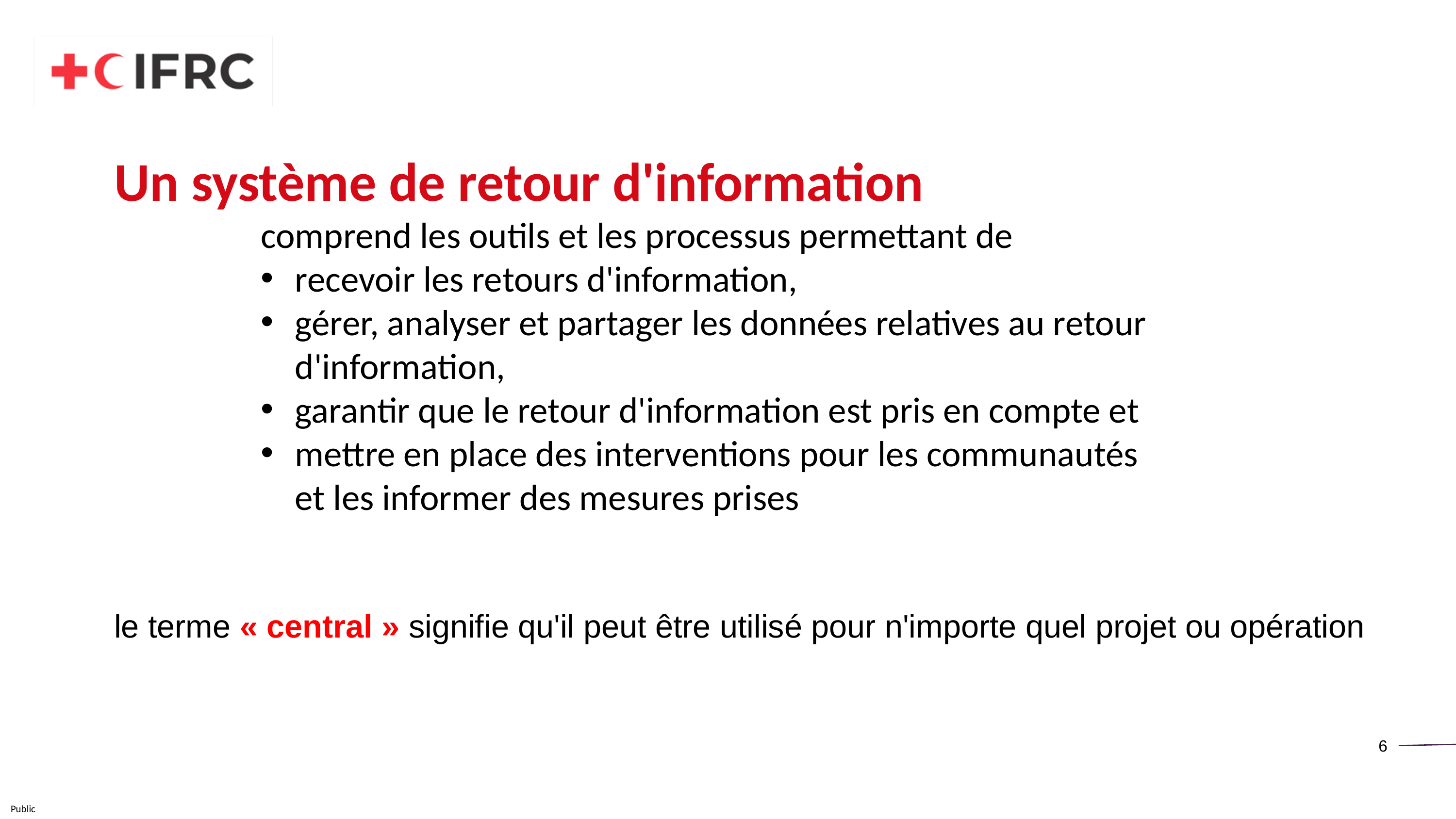

Un système de retour d'information
comprend les outils et les processus permettant de
recevoir les retours d'information,
gérer, analyser et partager les données relatives au retour d'information,
garantir que le retour d'information est pris en compte et
mettre en place des interventions pour les communautés et les informer des mesures prises
le terme « central » signifie qu'il peut être utilisé pour n'importe quel projet ou opération